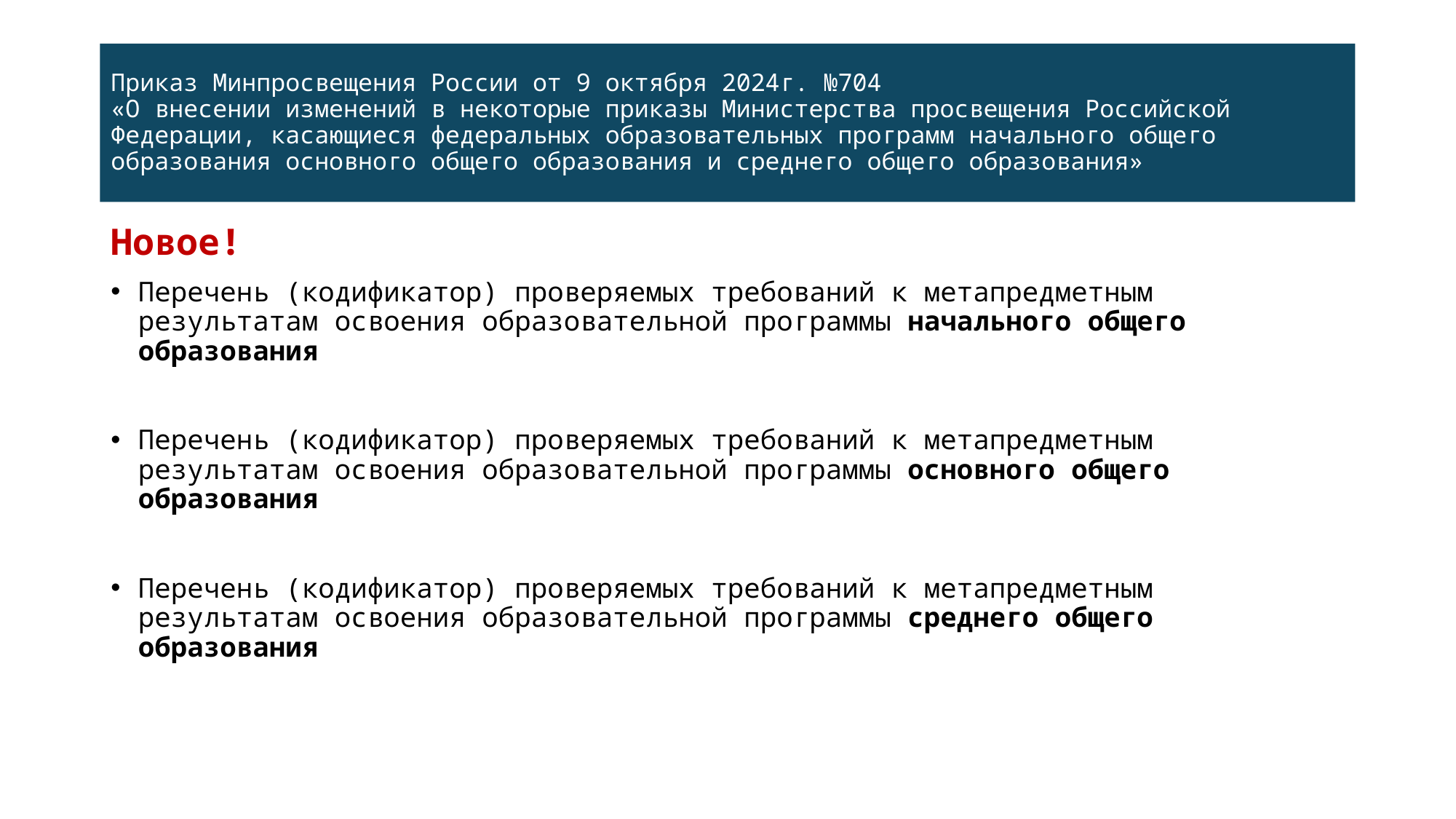

# Приказ Минпросвещения России от 9 октября 2024г. №704 «О внесении изменений в некоторые приказы Министерства просвещения Российской Федерации, касающиеся федеральных образовательных программ начального общего образования основного общего образования и среднего общего образования»
Новое!
Перечень (кодификатор) проверяемых требований к метапредметным результатам освоения образовательной программы начального общего образования

Перечень (кодификатор) проверяемых требований к метапредметным результатам освоения образовательной программы основного общего образования

Перечень (кодификатор) проверяемых требований к метапредметным результатам освоения образовательной программы среднего общего образования